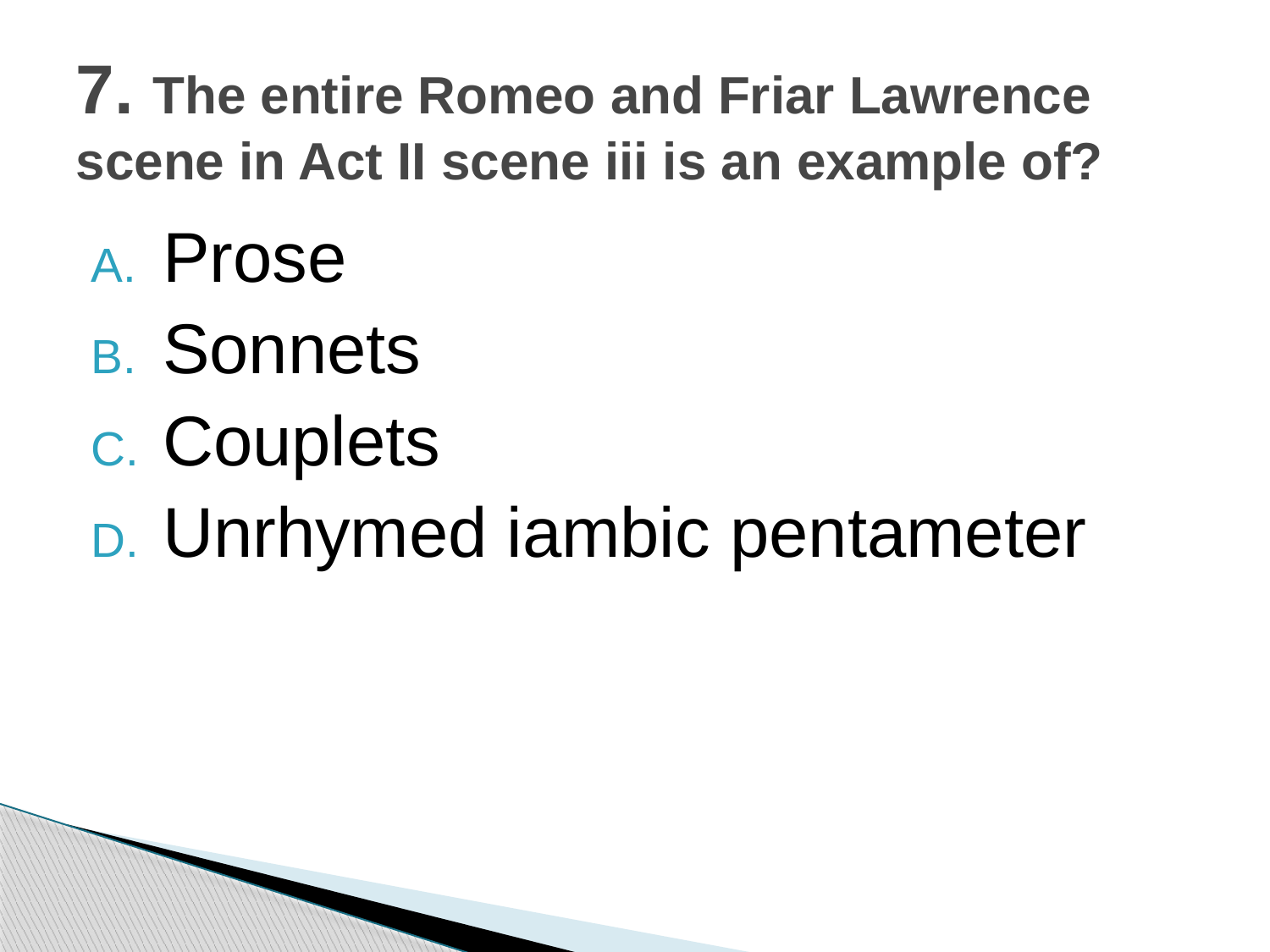

# 7. The entire Romeo and Friar Lawrence scene in Act II scene iii is an example of?
Prose
Sonnets
Couplets
Unrhymed iambic pentameter